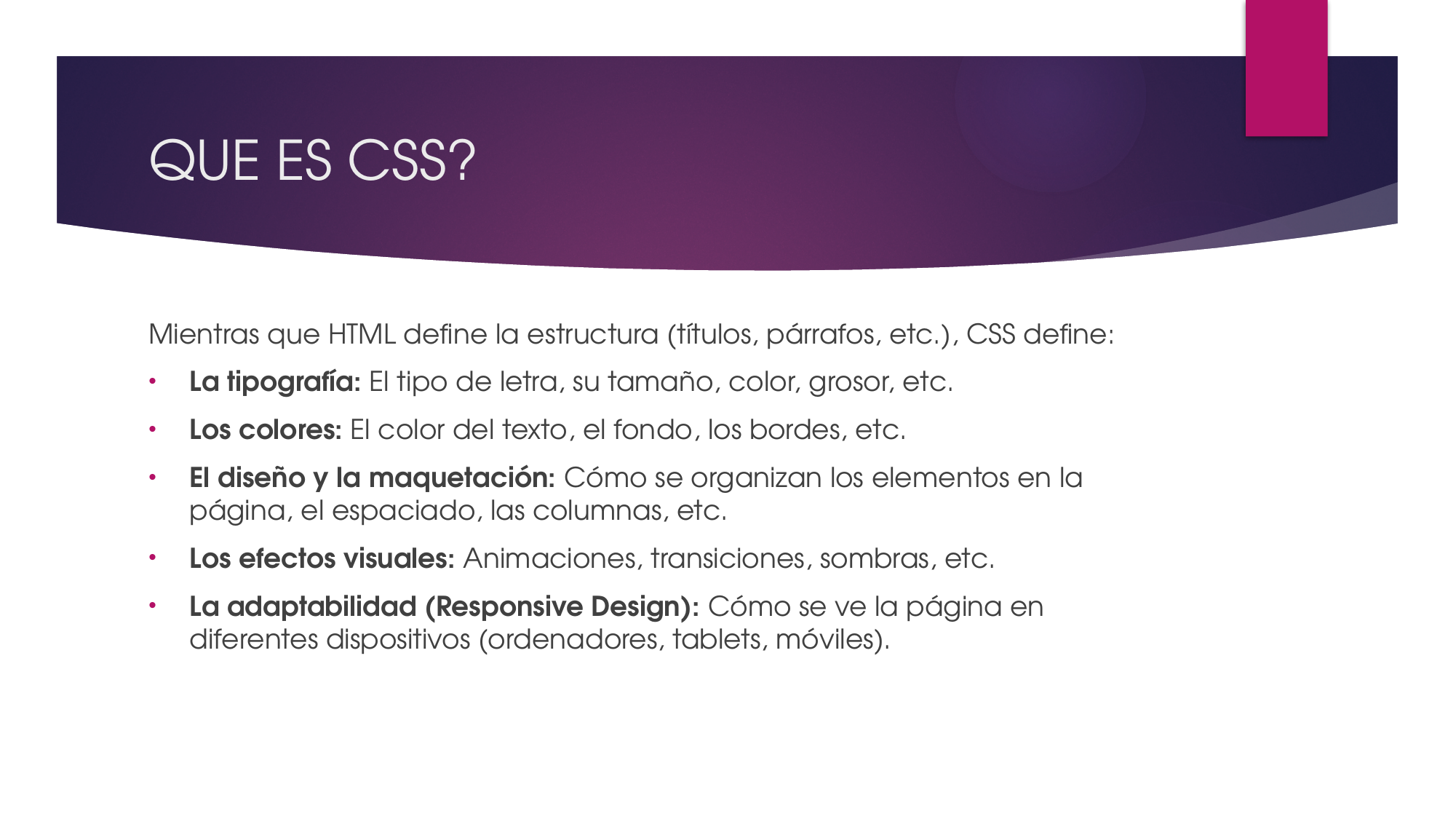

# QUE ES CSS?
Mientras que HTML define la estructura (títulos, párrafos, etc.), CSS define:
La tipografía: El tipo de letra, su tamaño, color, grosor, etc.
Los colores: El color del texto, el fondo, los bordes, etc.
El diseño y la maquetación: Cómo se organizan los elementos en la página, el espaciado, las columnas, etc.
Los efectos visuales: Animaciones, transiciones, sombras, etc.
La adaptabilidad (Responsive Design): Cómo se ve la página en diferentes dispositivos (ordenadores, tablets, móviles).